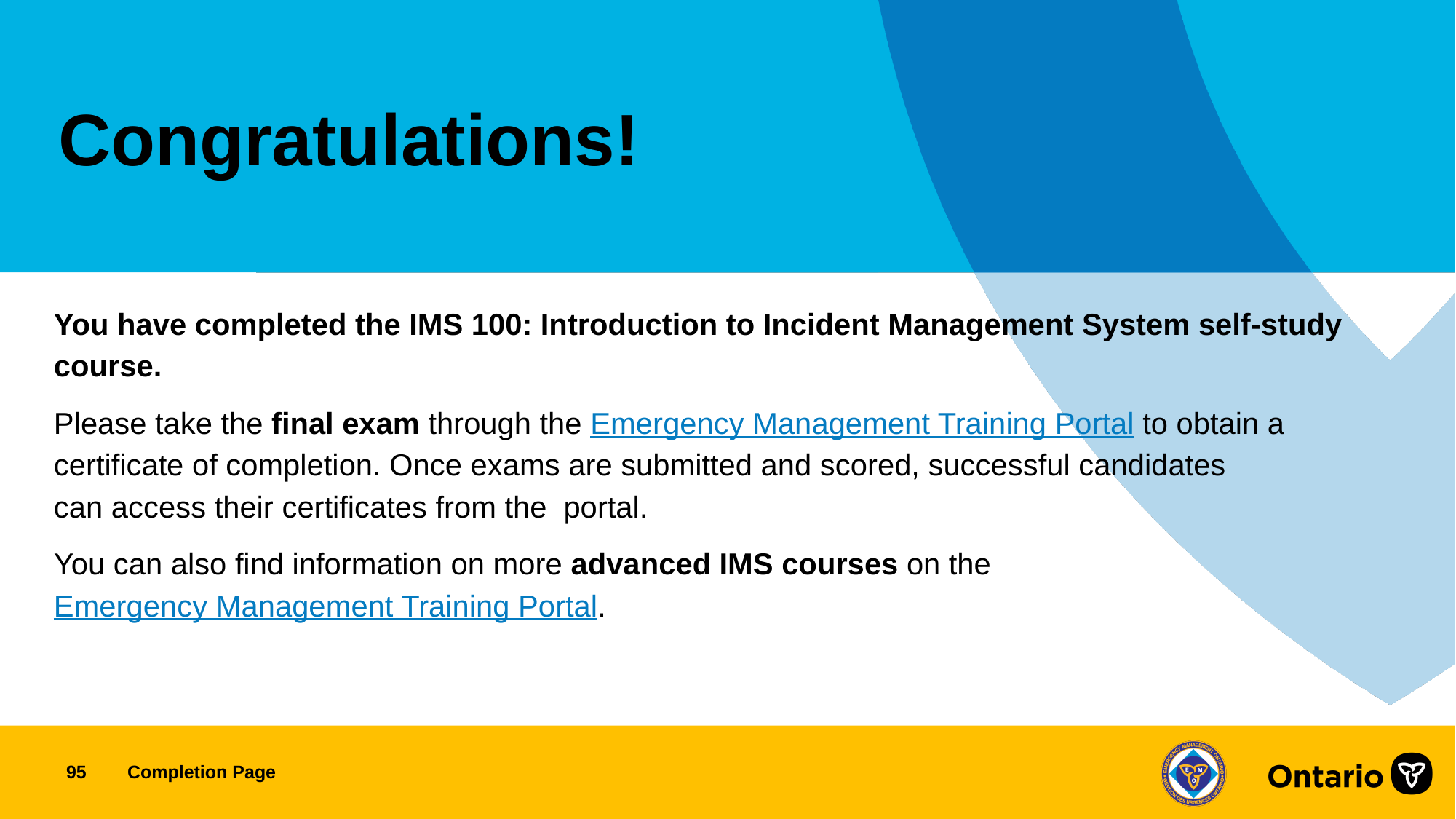

# Congratulations!
You have completed the IMS 100: Introduction to Incident Management System self-study course.
Please take the final exam through the Emergency Management Training Portal to obtain a certificate of completion. Once exams are submitted and scored, successful candidates can access their certificates from the  portal.
You can also find information on more advanced IMS courses on the Emergency Management Training Portal.
95
Completion Page